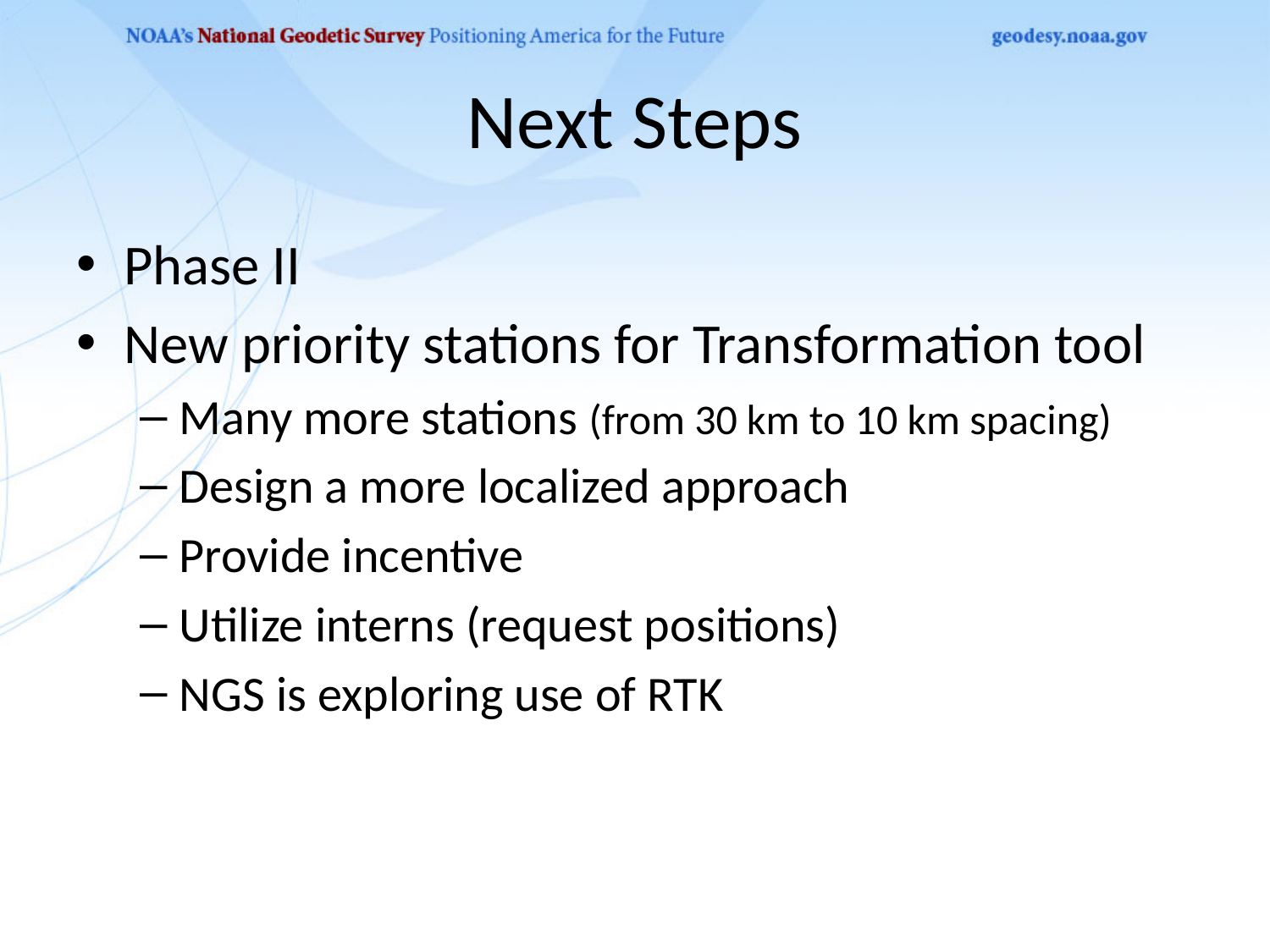

# Next Steps
Phase II
New priority stations for Transformation tool
Many more stations (from 30 km to 10 km spacing)
Design a more localized approach
Provide incentive
Utilize interns (request positions)
NGS is exploring use of RTK